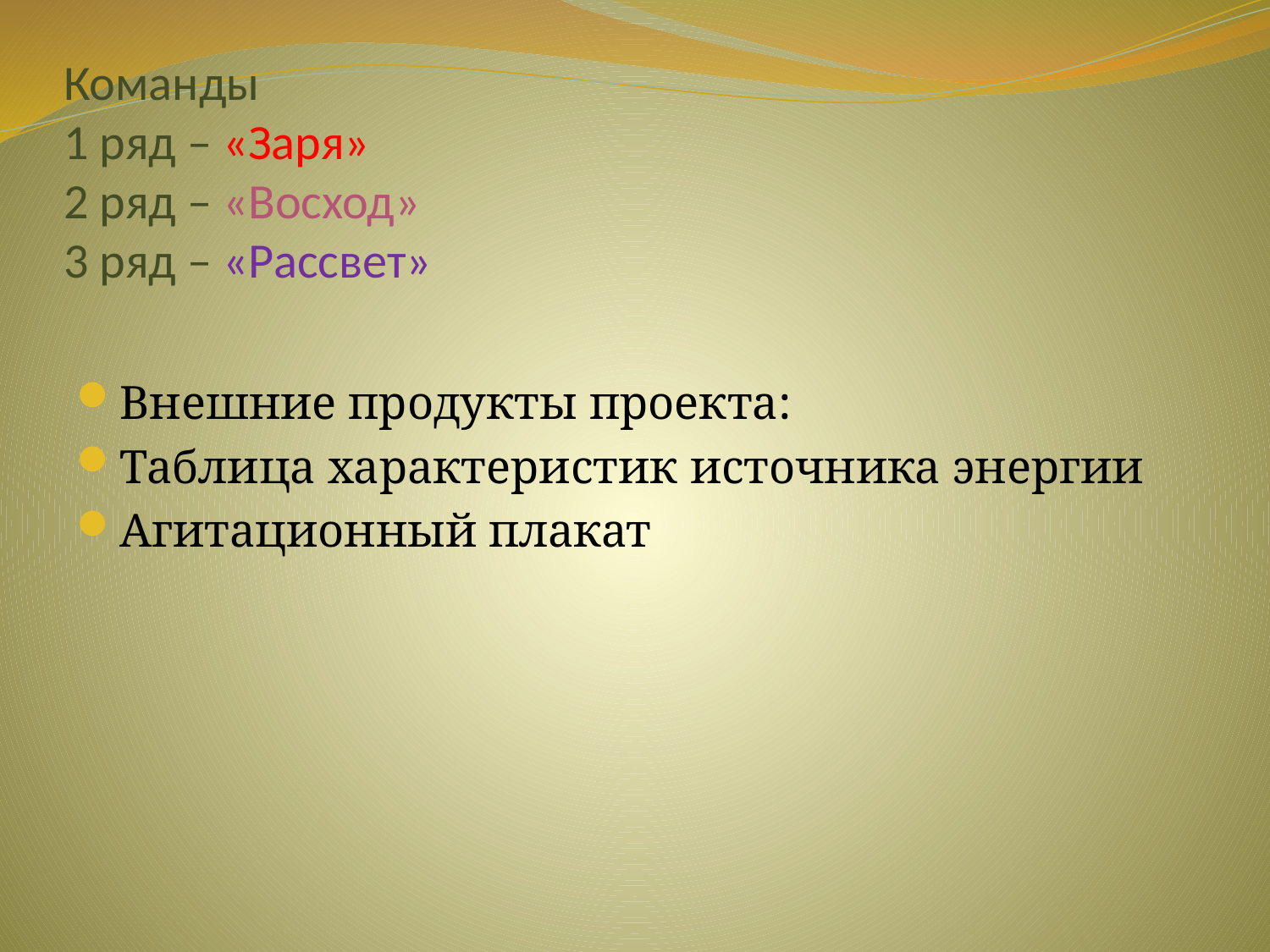

# Команды 1 ряд – «Заря» 2 ряд – «Восход» 3 ряд – «Рассвет»
Внешние продукты проекта:
Таблица характеристик источника энергии
Агитационный плакат